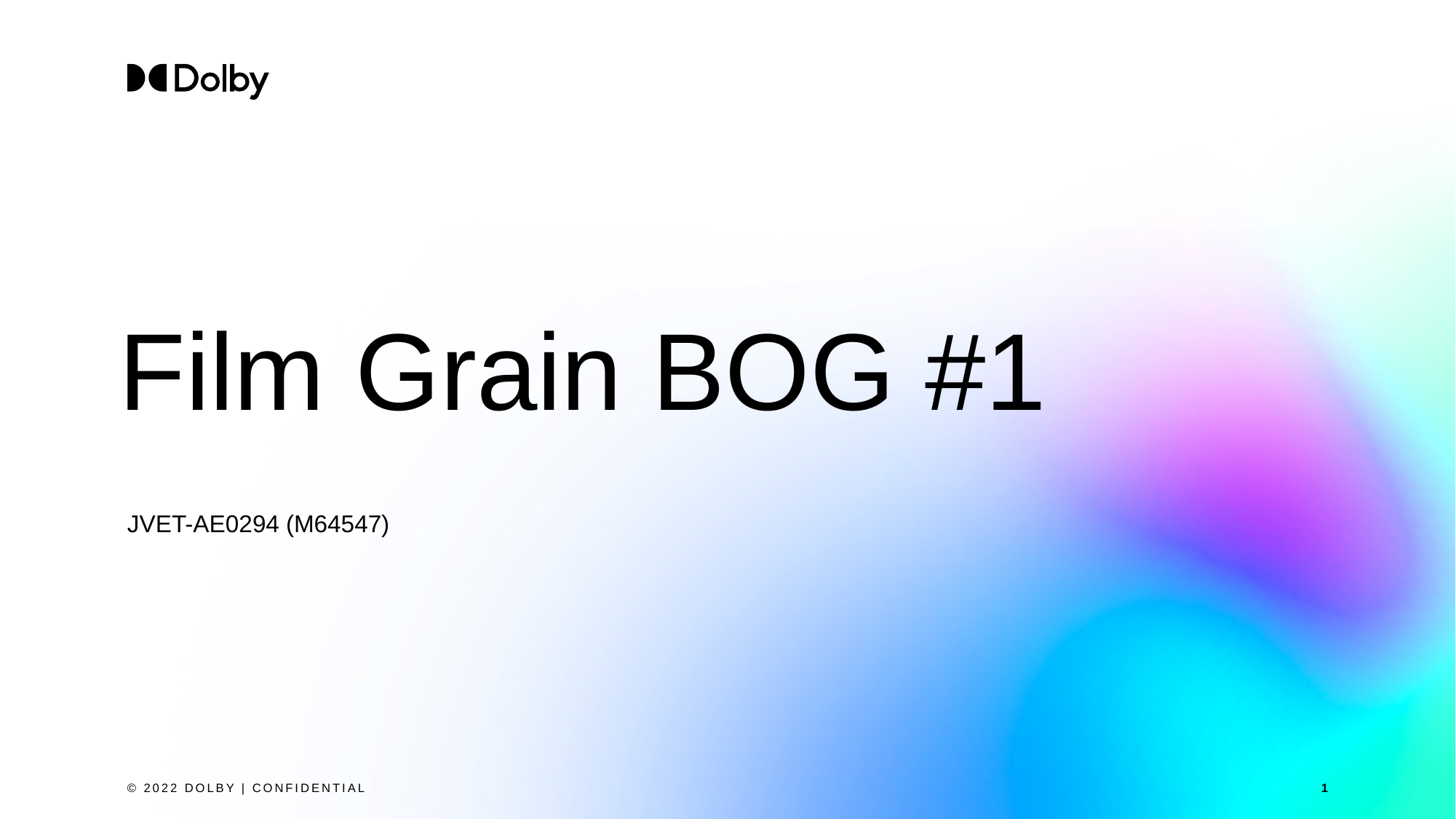

# Film Grain BOG #1
JVET-AE0294 (m64547)
© 2022 DOLBY | CONFIDENTIAL
1